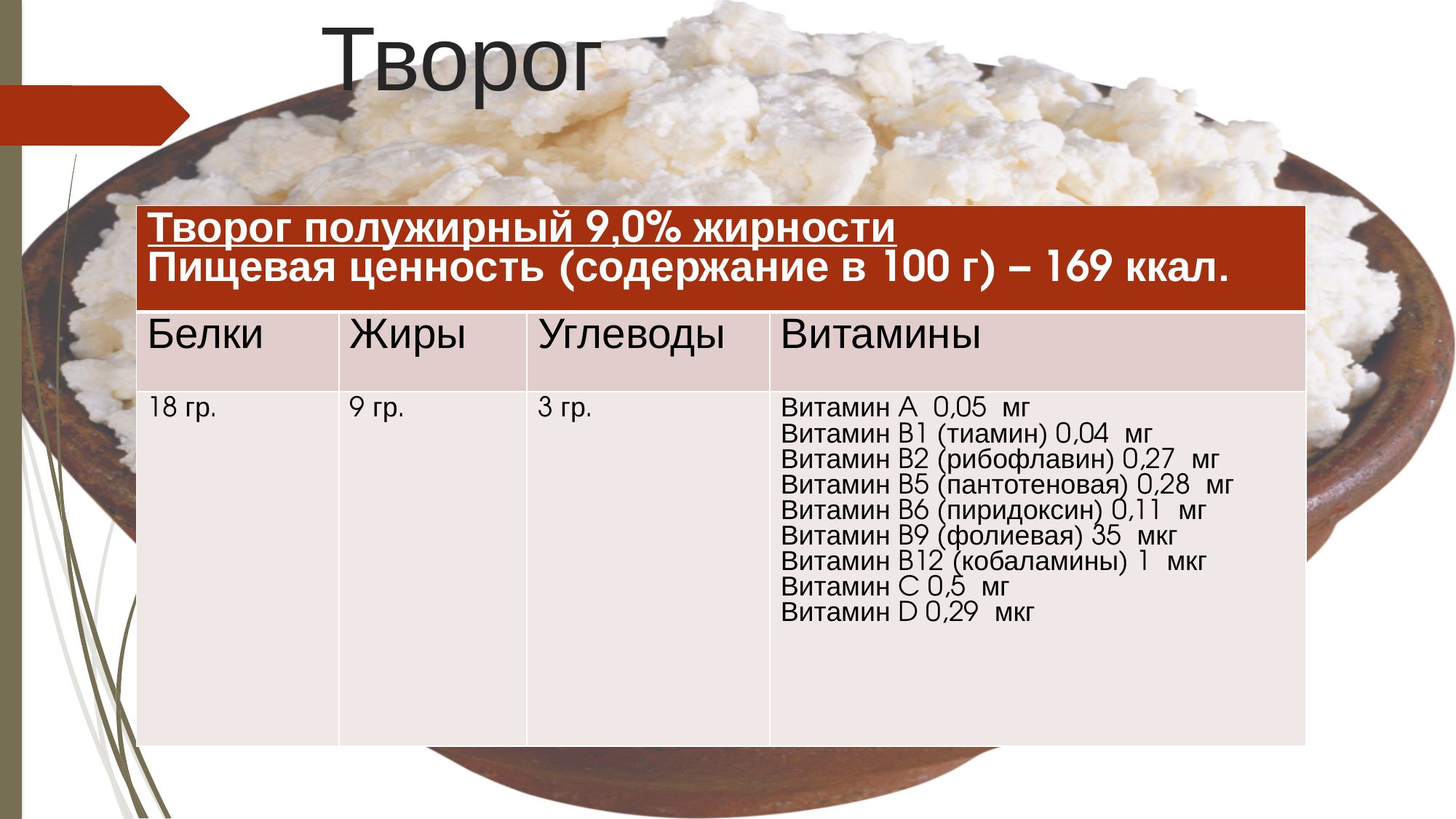

# Творог
| Творог полужирный 9,0% жирности Пищевая ценность (содержание в 100 г) – 169 ккал. |  |  |  |
| --- | --- | --- | --- |
| Белки | Жиры | Углеводы | Витамины |
| 18 гр. | 9 гр. | 3 гр. | Витамин A 0,05  мг Витамин B1 (тиамин) 0,04  мг Витамин B2 (рибофлавин) 0,27  мг Витамин B5 (пантотеновая) 0,28  мг Витамин B6 (пиридоксин) 0,11  мг Витамин B9 (фолиевая) 35  мкг Витамин B12 (кобаламины) 1  мкг Витамин C 0,5  мг Витамин D 0,29  мкг |